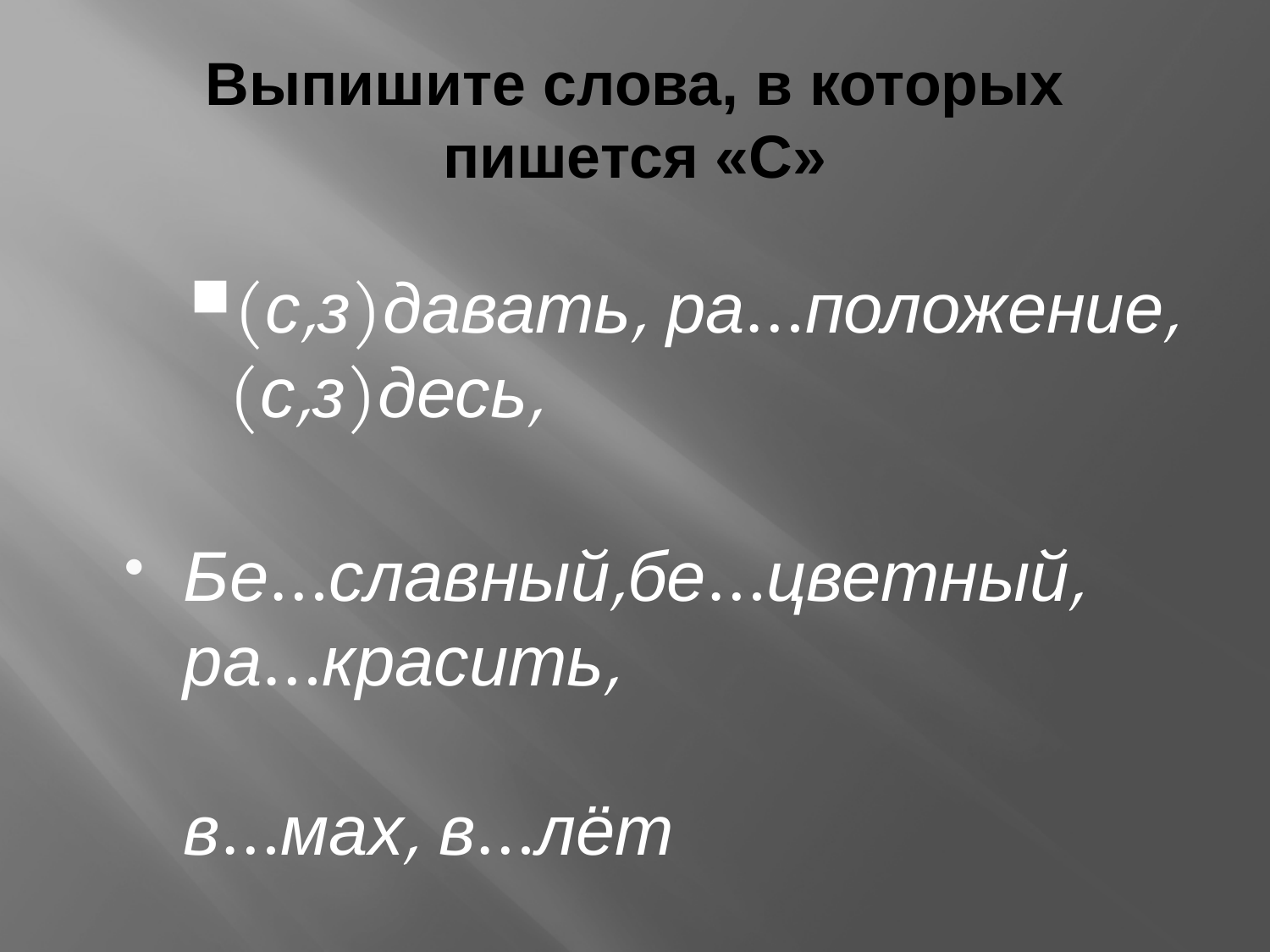

# Выпишите слова, в которых пишется «С»
(с,з)давать, ра…положение, (с,з)десь,
Бе…славный,бе…цветный, ра…красить,
в…мах, в…лёт